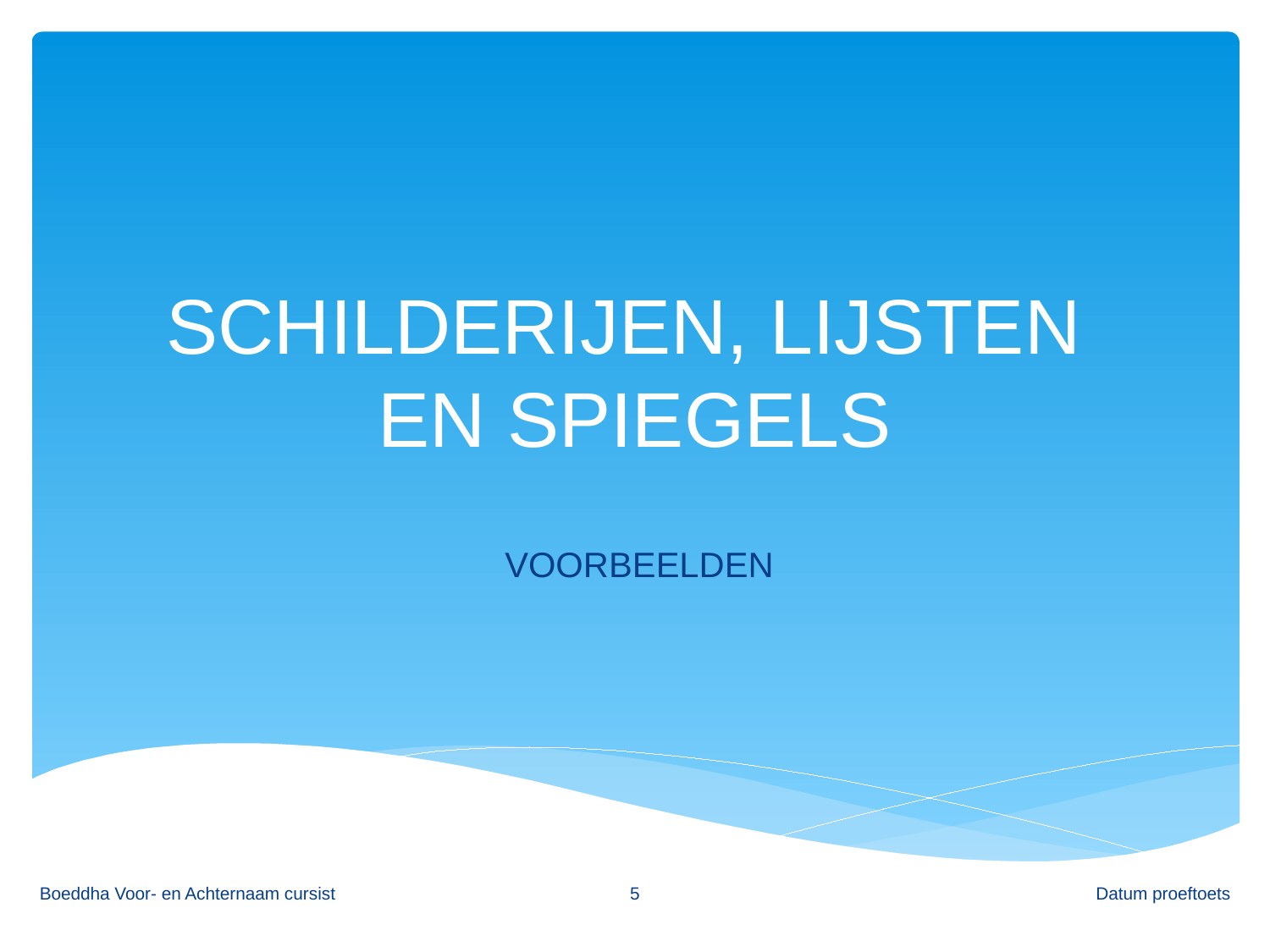

# SCHILDERIJEN, LIJSTEN EN SPIEGELS
VOORBEELDEN
5
Boeddha Voor- en Achternaam cursist
Datum proeftoets